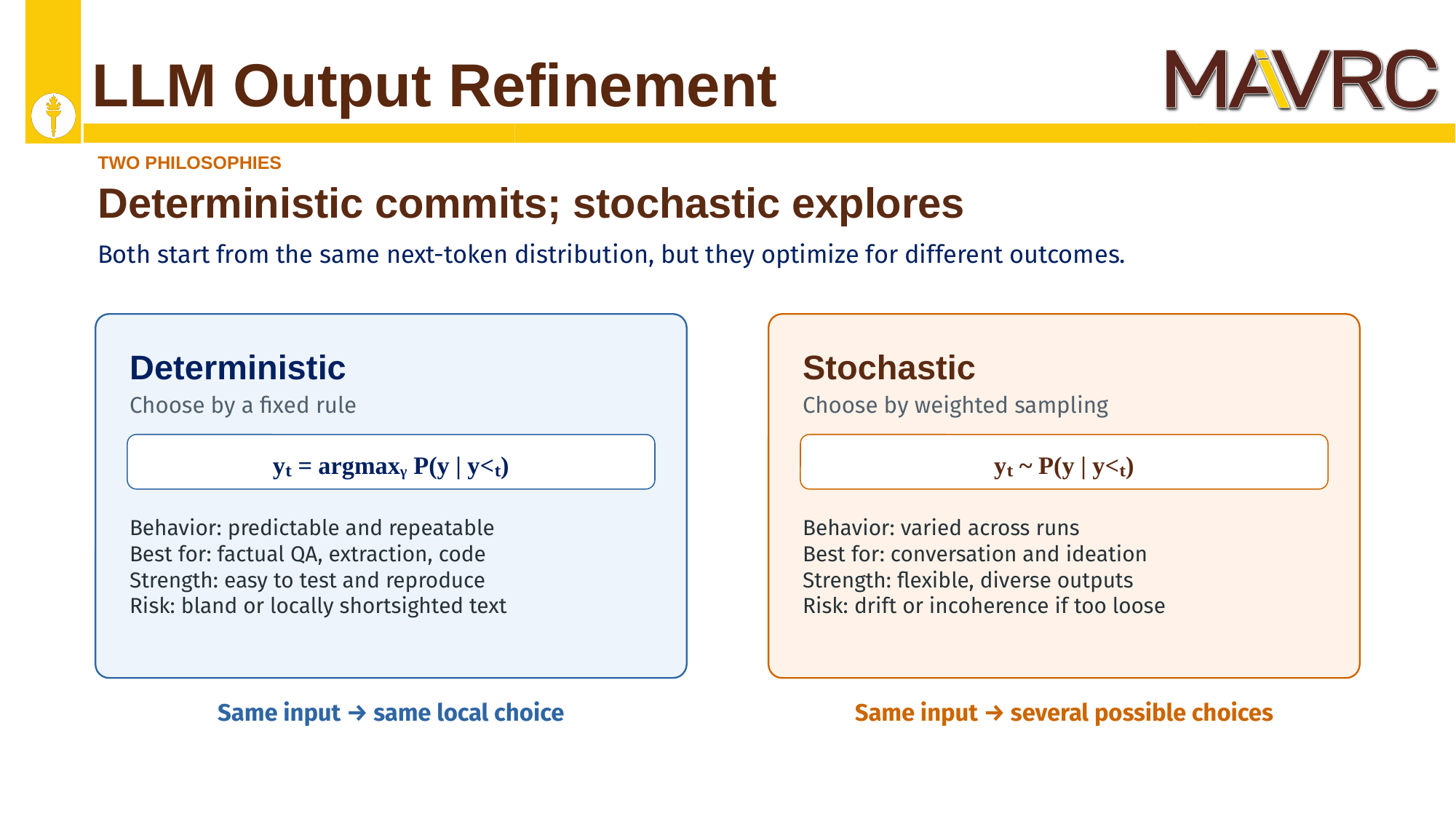

# LLM Output Refinement
TWO PHILOSOPHIES
Deterministic commits; stochastic explores
Both start from the same next-token distribution, but they optimize for different outcomes.

Deterministic
Stochastic
Choose by a fixed rule
Choose by weighted sampling

yₜ = argmaxᵧ P(y | y<ₜ)
yₜ ~ P(y | y<ₜ)
Behavior: predictable and repeatable
Best for: factual QA, extraction, code
Strength: easy to test and reproduce
Risk: bland or locally shortsighted text
Behavior: varied across runs
Best for: conversation and ideation
Strength: flexible, diverse outputs
Risk: drift or incoherence if too loose
Same input → same local choice
Same input → several possible choices